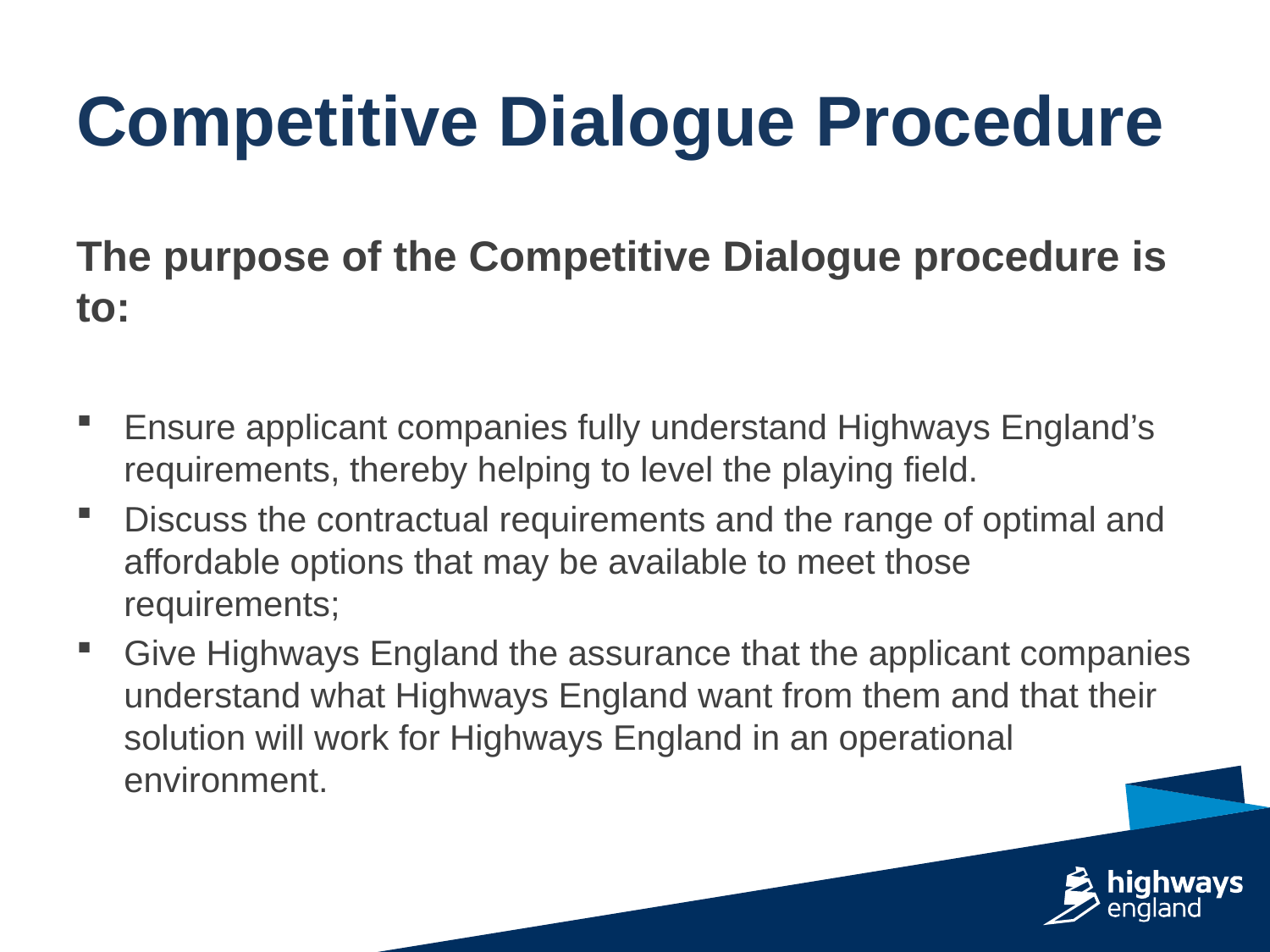

# Competitive Dialogue Procedure
The purpose of the Competitive Dialogue procedure is to:

Ensure applicant companies fully understand Highways England’s requirements, thereby helping to level the playing field.
Discuss the contractual requirements and the range of optimal and affordable options that may be available to meet those requirements;
Give Highways England the assurance that the applicant companies understand what Highways England want from them and that their solution will work for Highways England in an operational environment.